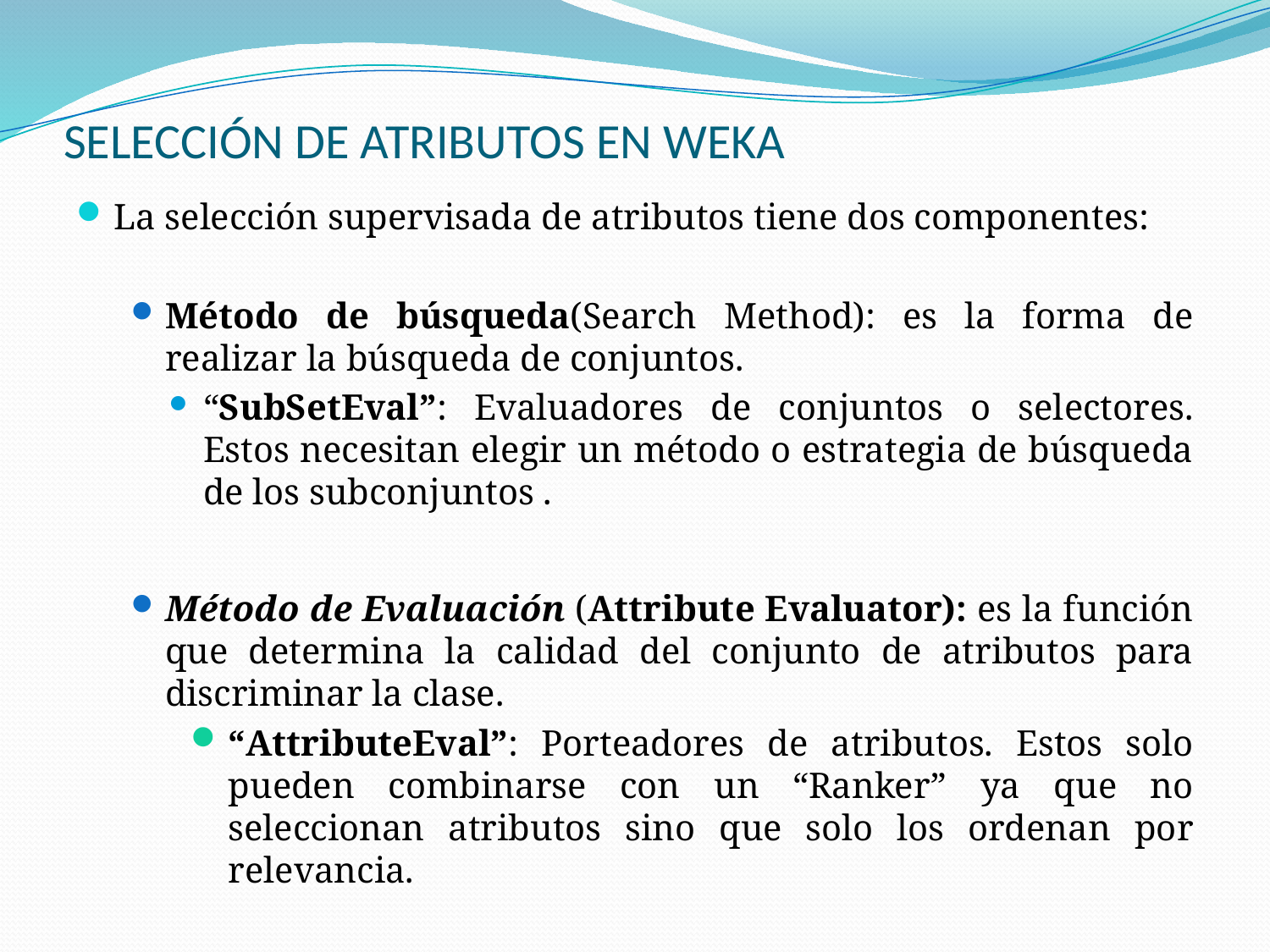

# SELECCIÓN DE ATRIBUTOS EN WEKA
La selección supervisada de atributos tiene dos componentes:

Método de búsqueda(Search Method): es la forma de realizar la búsqueda de conjuntos.
“SubSetEval”: Evaluadores de conjuntos o selectores. Estos necesitan elegir un método o estrategia de búsqueda de los subconjuntos .

Método de Evaluación (Attribute Evaluator): es la función que determina la calidad del conjunto de atributos para discriminar la clase.
“AttributeEval”: Porteadores de atributos. Estos solo pueden combinarse con un “Ranker” ya que no seleccionan atributos sino que solo los ordenan por relevancia.